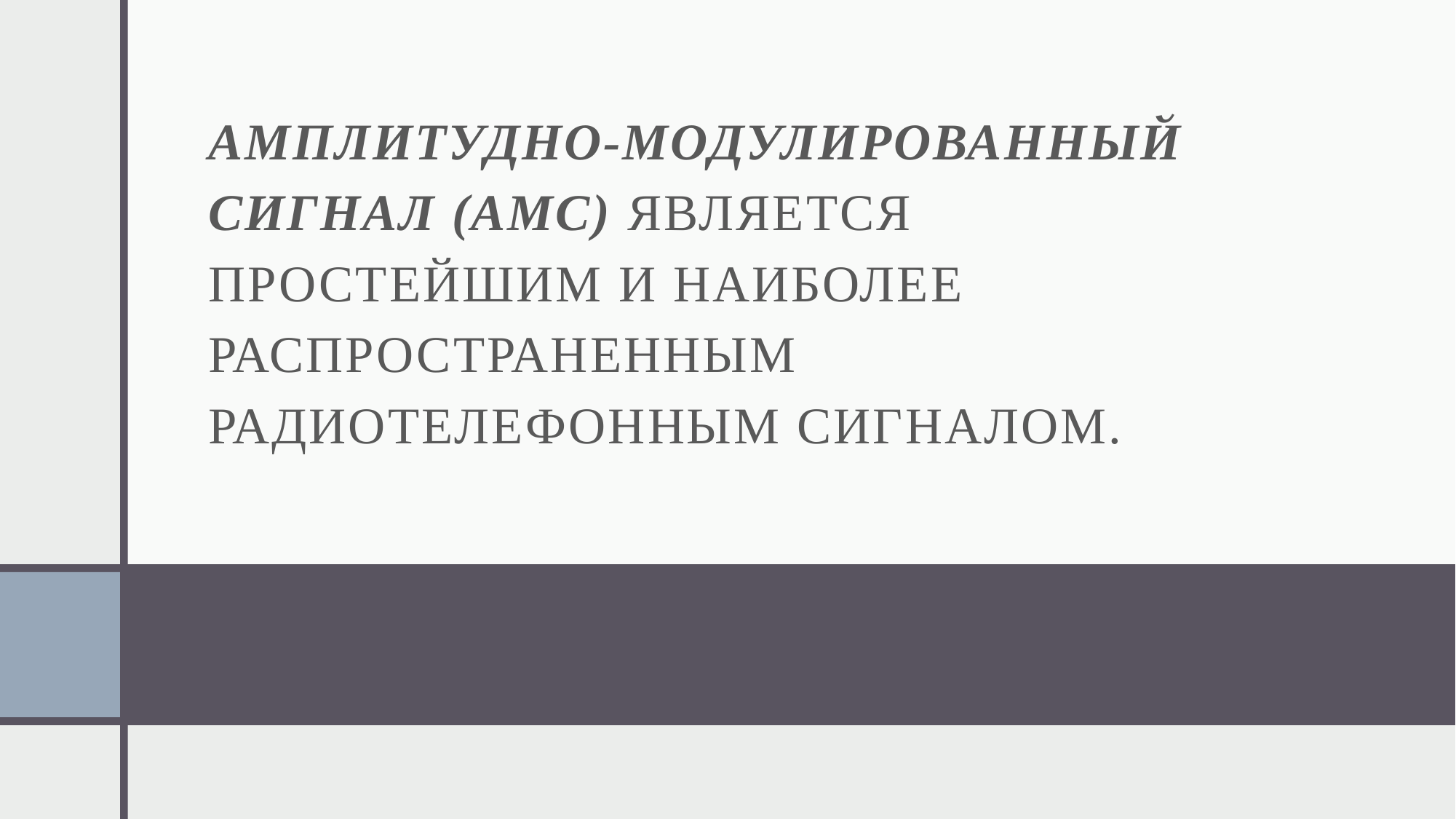

# Амплитудно-модулированный сигнал (АМС) является простейшим и наиболее распространенным радиотелефонным сигналом.